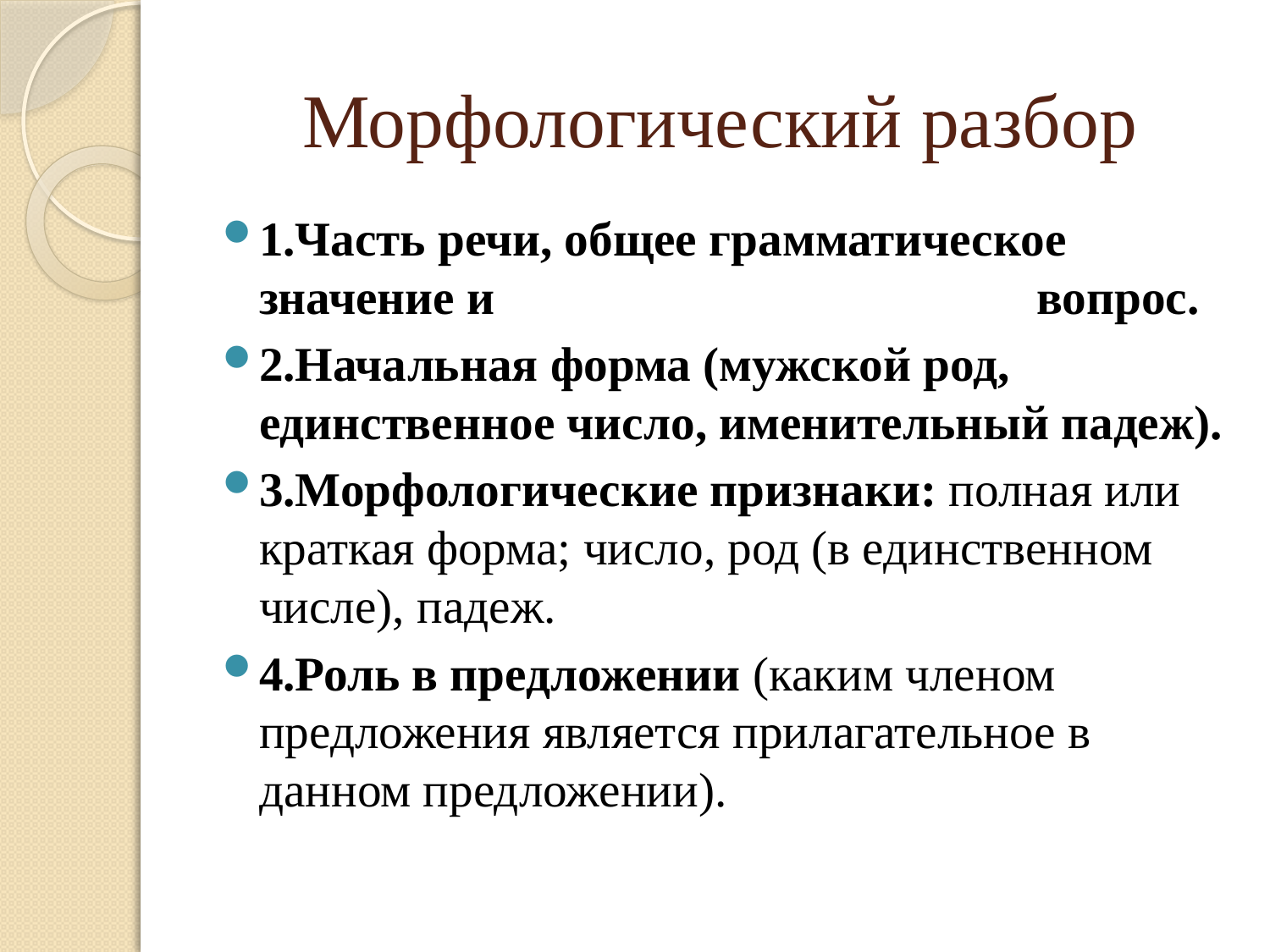

# Морфологический разбор
1.Часть речи, общее грамматическое значение и                                             вопрос.
2.Начальная форма (мужской род, единственное число, именительный падеж).
3.Морфологические признаки: полная или краткая форма; число, род (в единственном числе), падеж.
4.Роль в предложении (каким членом предложения является прилагательное в данном предложении).